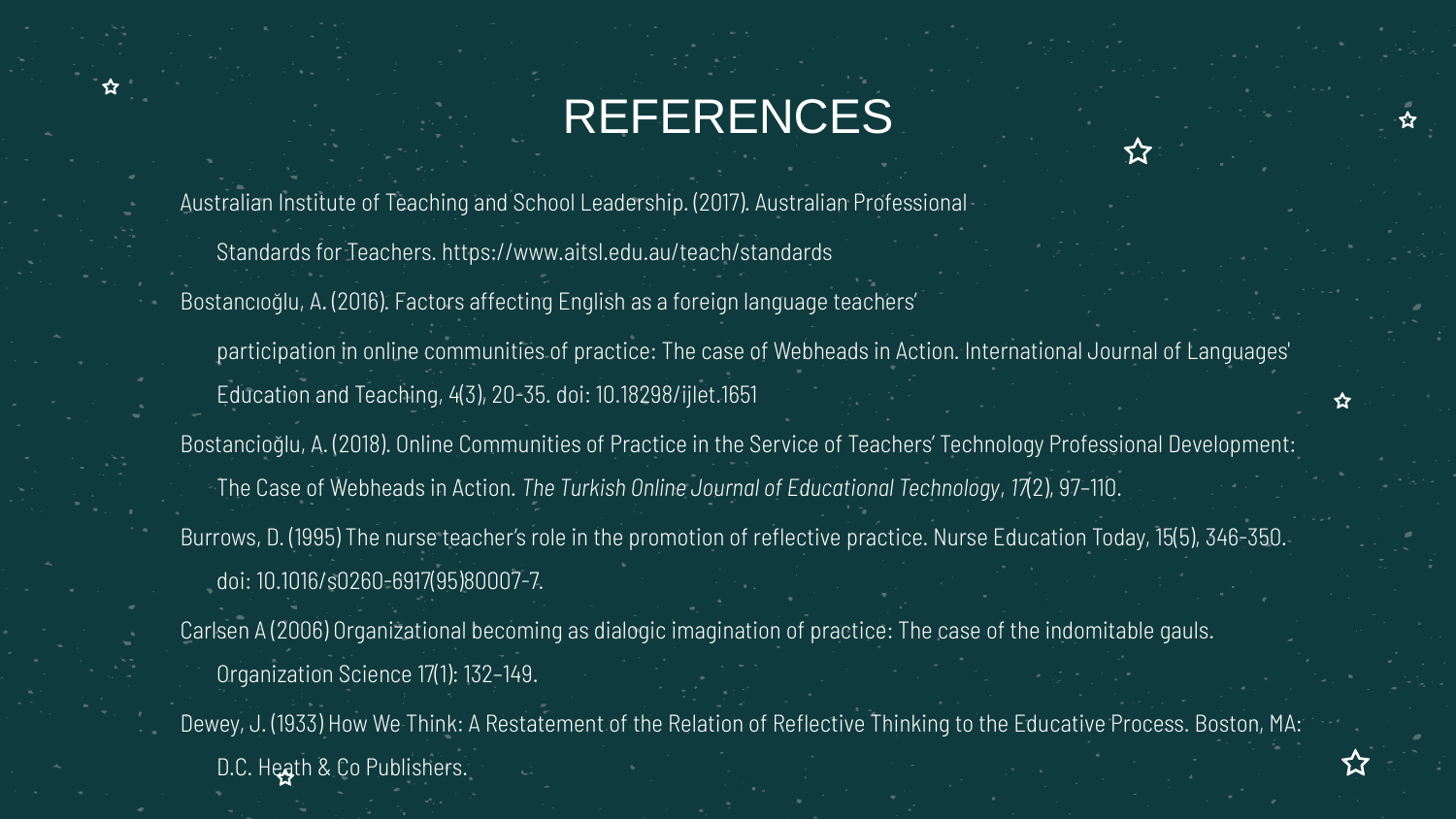

# REFERENCES
Australian Institute of Teaching and School Leadership. (2017). Australian Professional
	Standards for Teachers. https://www.aitsl.edu.au/teach/standards
Bostancıoğlu, A. (2016). Factors affecting English as a foreign language teachers’
	participation in online communities of practice: The case of Webheads in Action. International Journal of Languages' Education and Teaching, 4(3), 20-35. doi: 10.18298/ijlet.1651
Bostancioğlu, A. (2018). Online Communities of Practice in the Service of Teachers’ Technology Professional Development: The Case of Webheads in Action. The Turkish Online Journal of Educational Technology, 17(2), 97–110.
Burrows, D. (1995) The nurse teacher’s role in the promotion of reflective practice. Nurse Education Today, 15(5), 346-350. doi: 10.1016/s0260-6917(95)80007-7.
Carlsen A (2006) Organizational becoming as dialogic imagination of practice: The case of the indomitable gauls. Organization Science 17(1): 132–149.
Dewey, J. (1933) How We Think: A Restatement of the Relation of Reflective Thinking to the Educative Process. Boston, MA: D.C. Heath & Co Publishers.